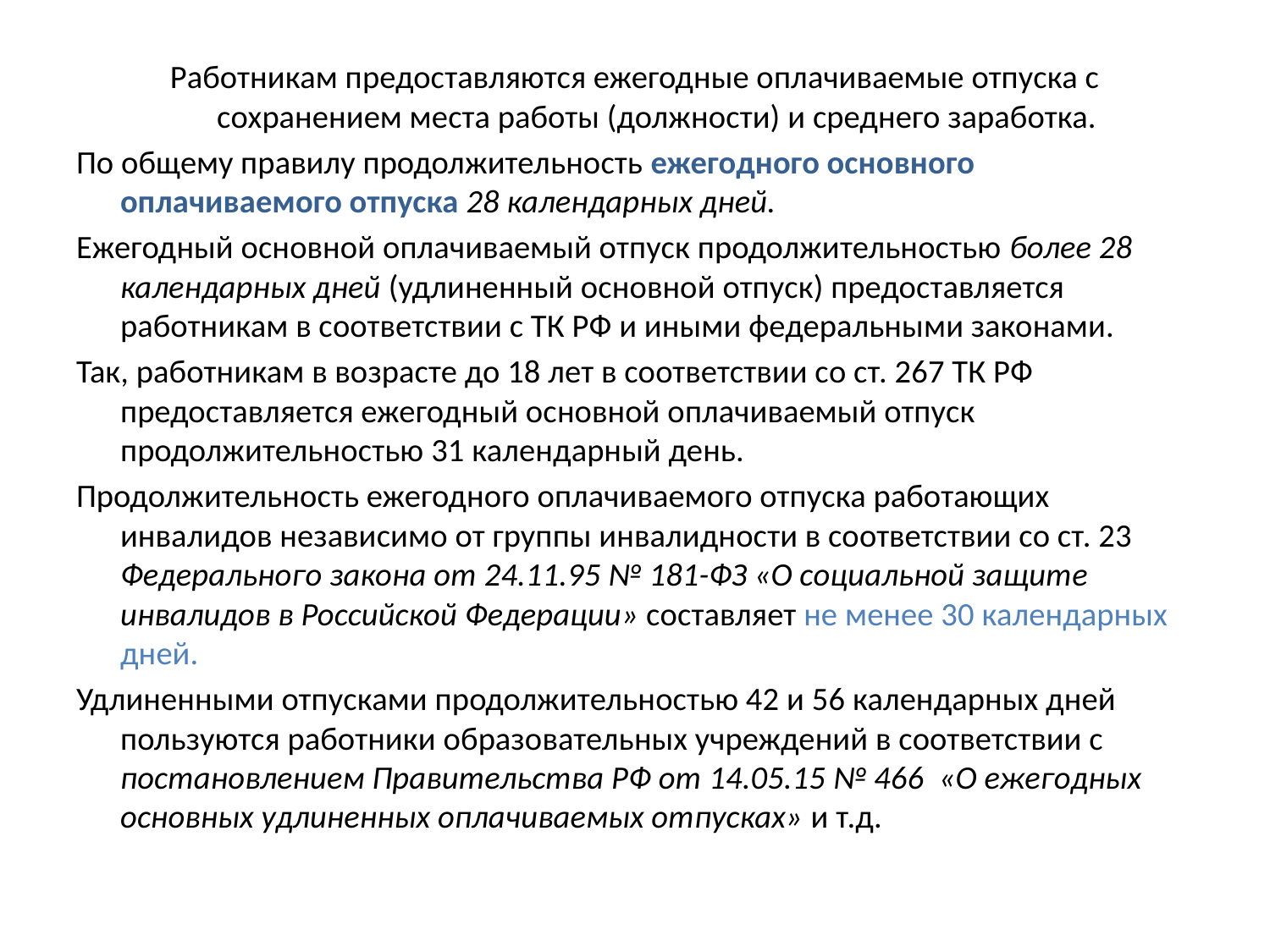

Работникам предоставляются ежегодные оплачиваемые отпуска с сохранением места работы (должности) и среднего заработка.
По общему правилу продолжительность ежегодного основного оплачиваемого отпуска 28 календарных дней.
Ежегодный основной оплачиваемый отпуск продолжительностью более 28 календарных дней (удлиненный основной отпуск) предоставляется работникам в соответствии с ТК РФ и иными федеральными законами.
Так, работникам в возрасте до 18 лет в соответствии со ст. 267 ТК РФ предоставляется ежегодный основной оплачиваемый отпуск продолжительностью 31 календарный день.
Продолжительность ежегодного оплачиваемого отпуска работающих инвалидов независимо от группы инвалидности в соответствии со ст. 23 Федерального закона от 24.11.95 № 181-ФЗ «О социальной защите инвалидов в Российской Федерации» составляет не менее 30 календарных дней.
Удлиненными отпусками продолжительностью 42 и 56 календарных дней пользуются работники образовательных учреждений в соответствии с постановлением Правительства РФ от 14.05.15 № 466  «О ежегодных основных удлиненных оплачиваемых отпусках» и т.д.